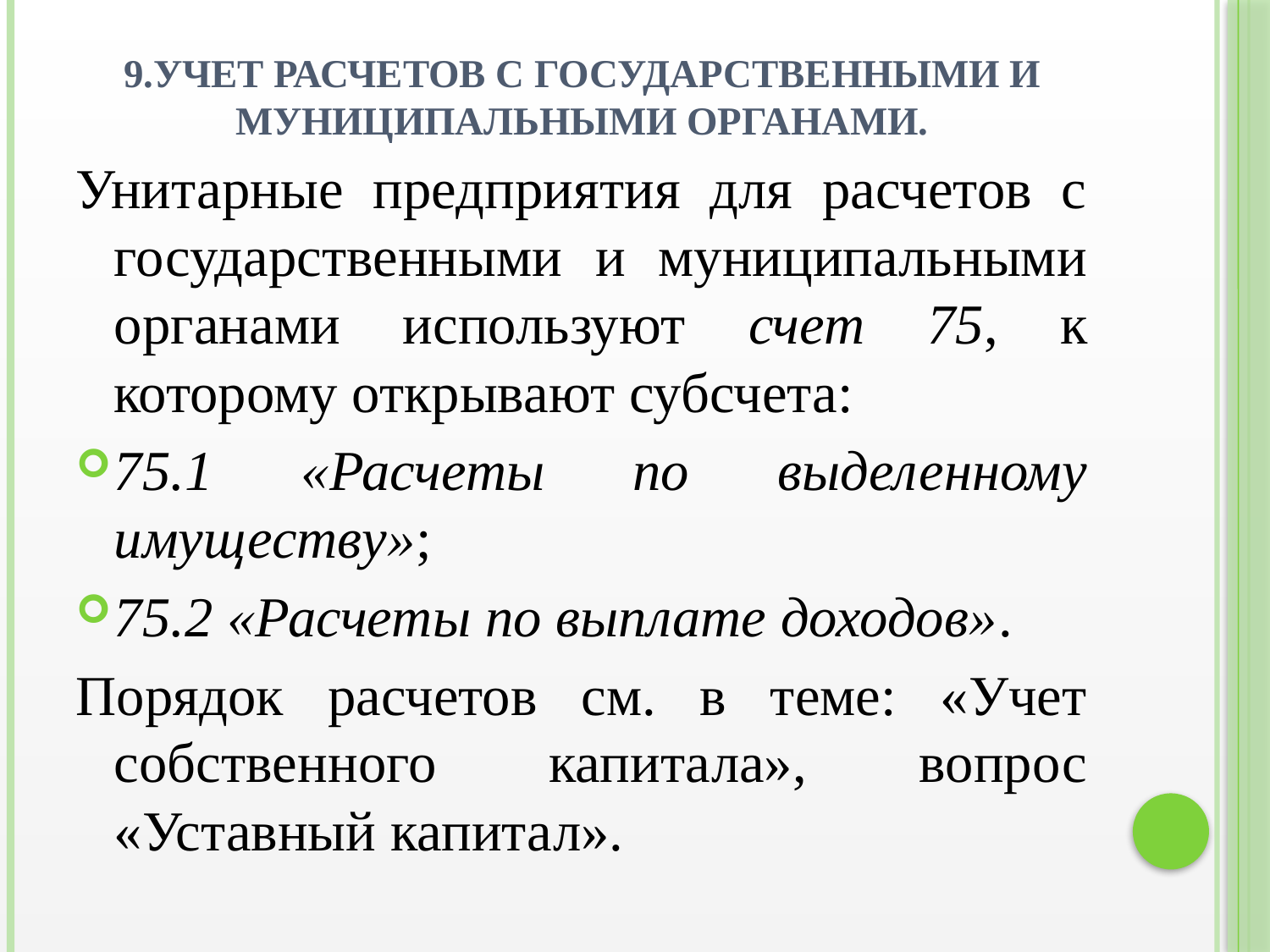

# 9.Учет расчетов с государственными и муниципальными органами.
Унитарные предприятия для расчетов с государственными и муниципальными органами используют счет 75, к которому открывают субсчета:
75.1 «Расчеты по выделенному имуществу»;
75.2 «Расчеты по выплате доходов».
Порядок расчетов см. в теме: «Учет собственного капитала», вопрос «Уставный капитал».